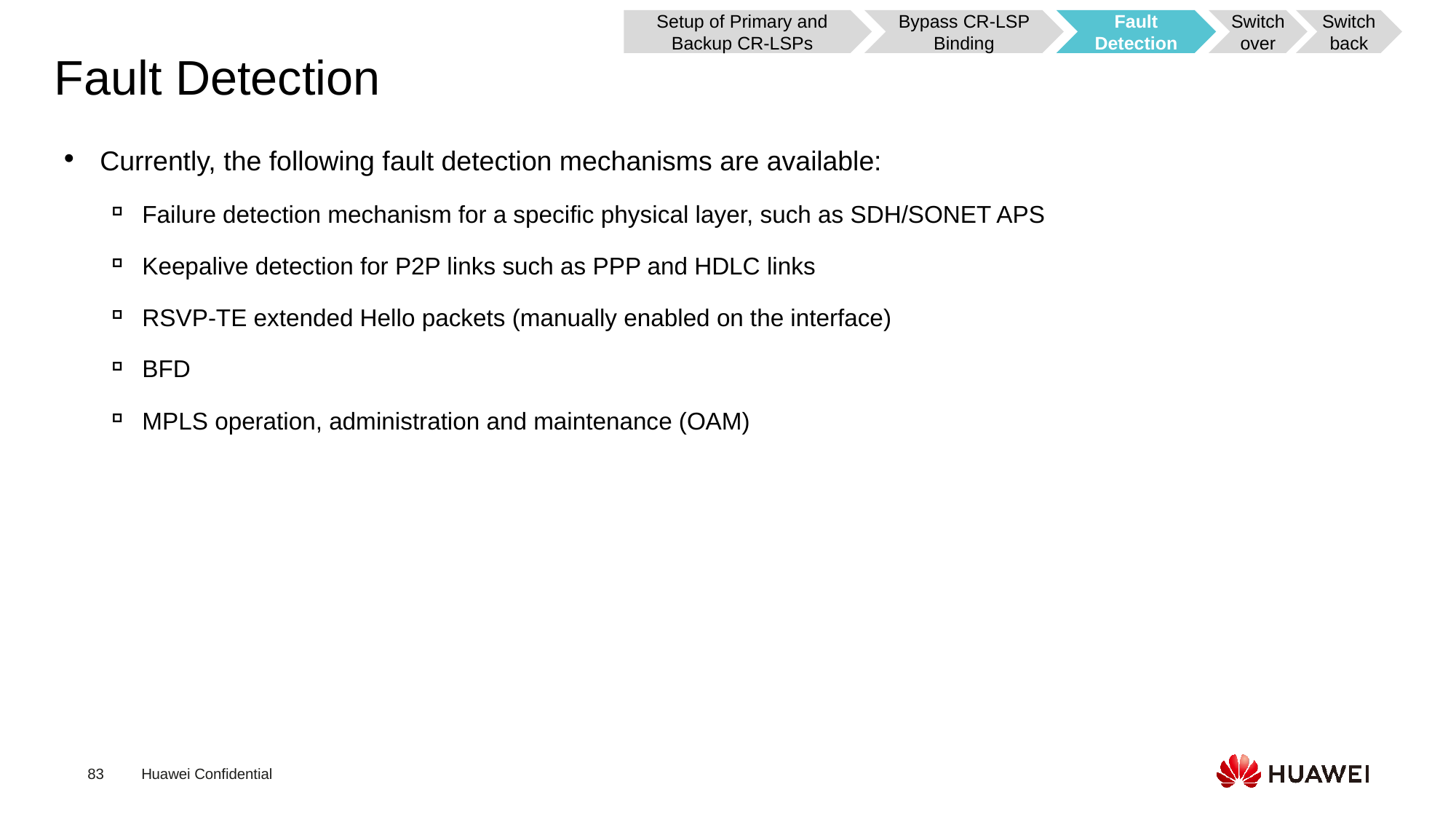

Setup of Primary and Backup CR-LSPs
Bypass CR-LSP Binding
Fault Detection
Switchover
Switchback
# Fault Detection
Currently, the following fault detection mechanisms are available:
Failure detection mechanism for a specific physical layer, such as SDH/SONET APS
Keepalive detection for P2P links such as PPP and HDLC links
RSVP-TE extended Hello packets (manually enabled on the interface)
BFD
MPLS operation, administration and maintenance (OAM)